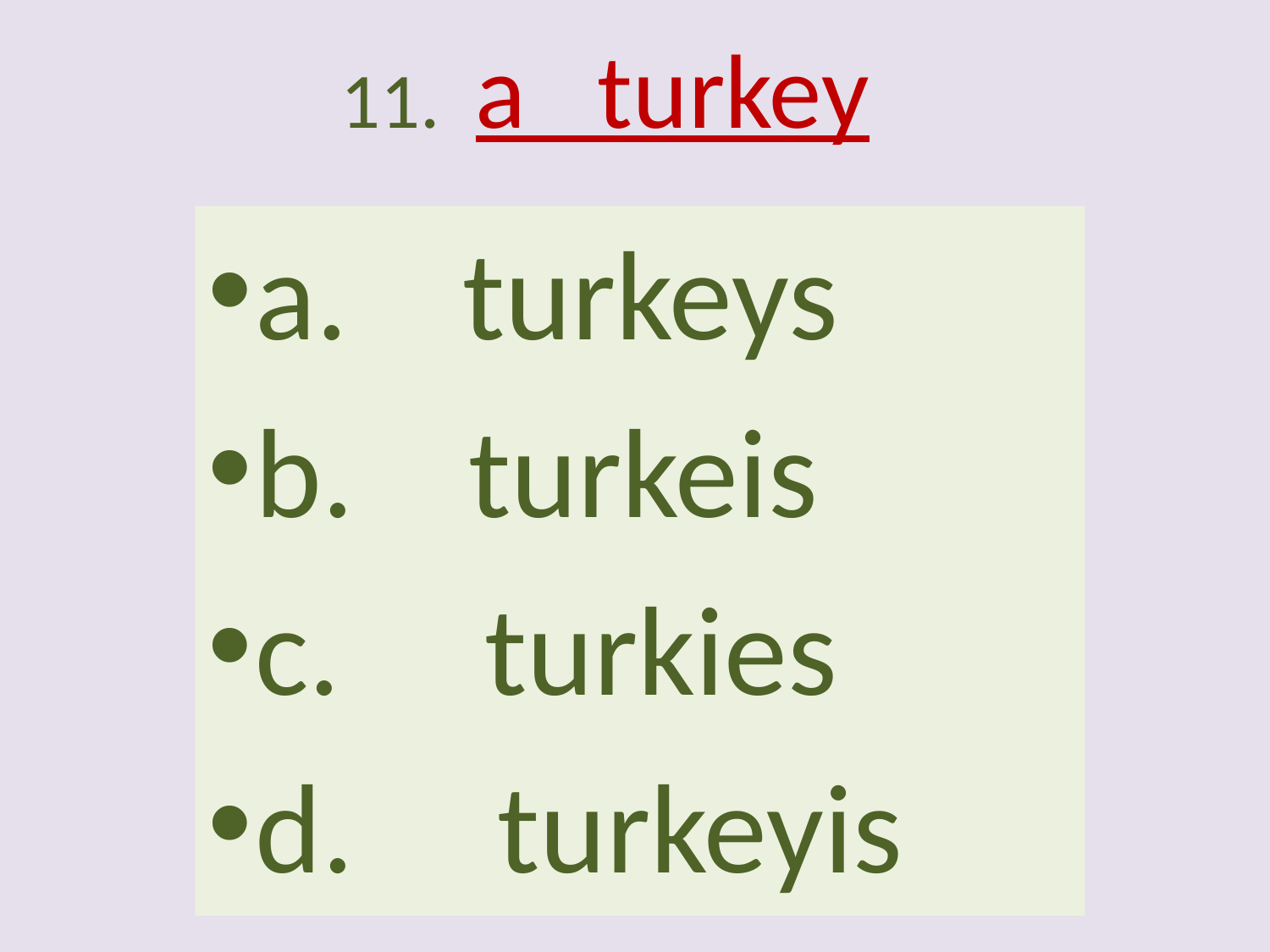

# 11.  a   turkey
a.    turkeys
b.    turkeis
c.     turkies
d.     turkeyis